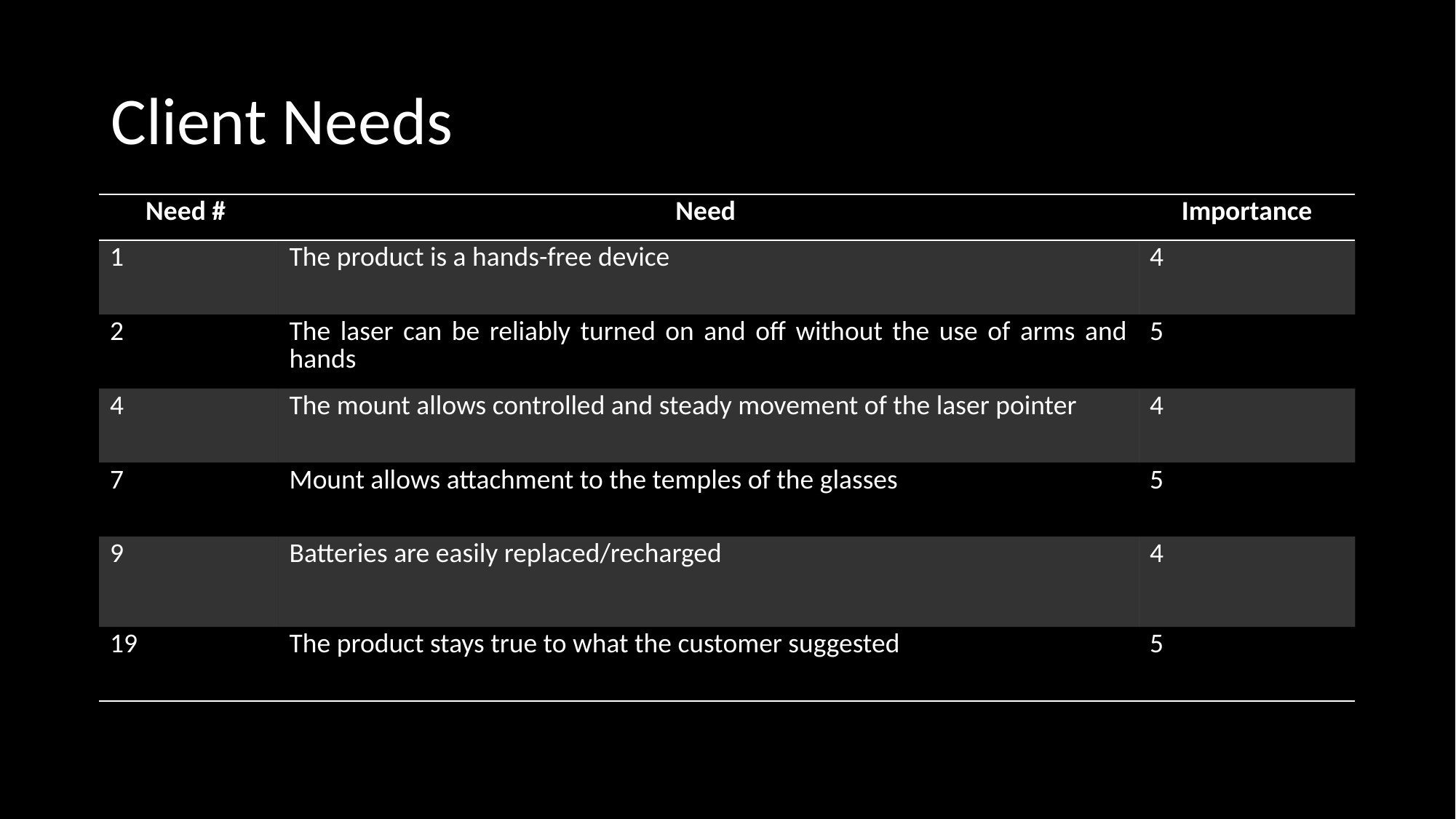

# Client Needs
| Need # | Need | Importance |
| --- | --- | --- |
| 1 | The product is a hands-free device | 4 |
| 2 | The laser can be reliably turned on and off without the use of arms and hands | 5 |
| 4 | The mount allows controlled and steady movement of the laser pointer | 4 |
| 7 | Mount allows attachment to the temples of the glasses | 5 |
| 9 | Batteries are easily replaced/recharged | 4 |
| 19 | The product stays true to what the customer suggested | 5 |